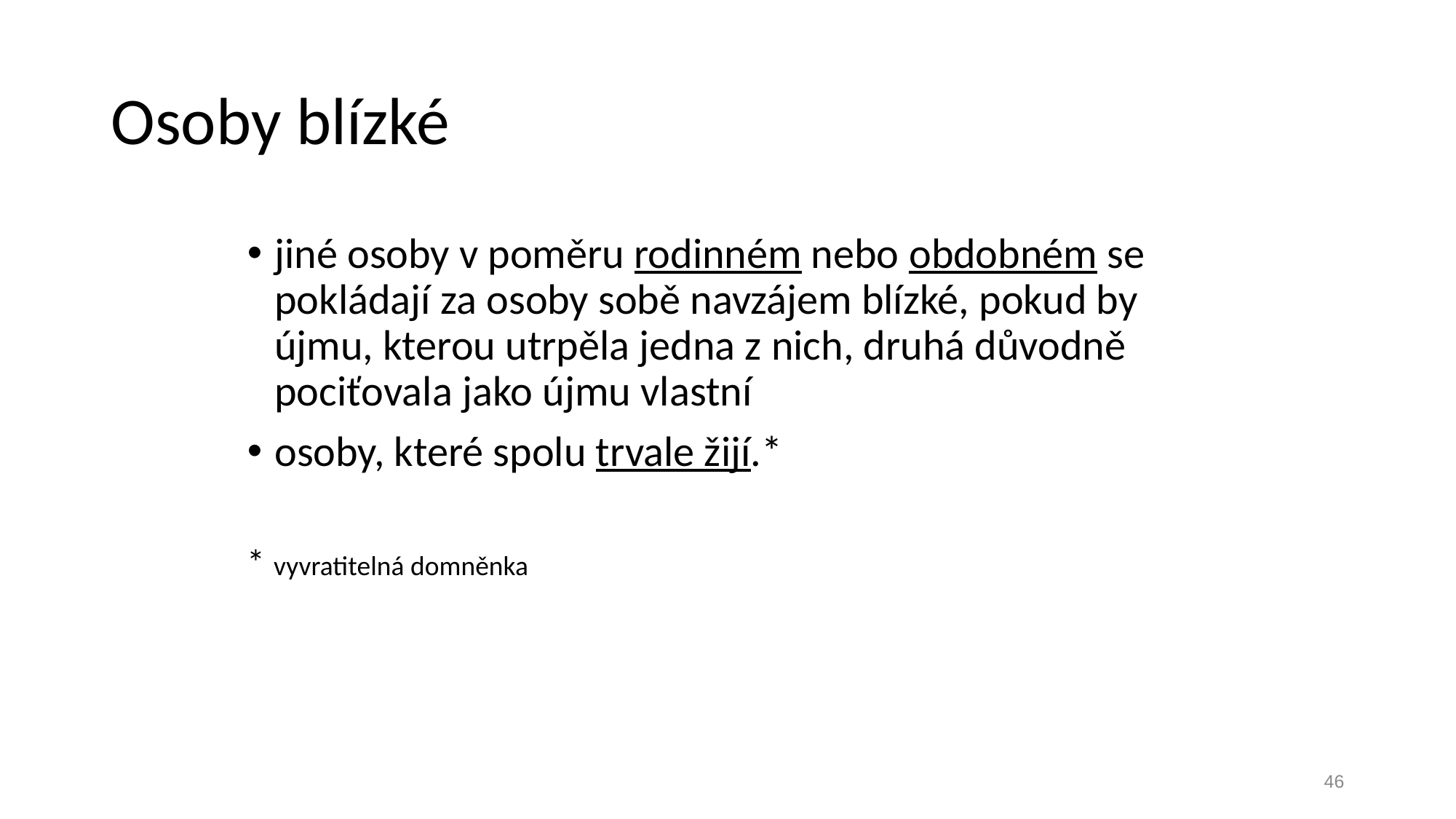

# Osoby blízké

jiné osoby v poměru rodinném nebo obdobném se pokládají za osoby sobě navzájem blízké, pokud by újmu, kterou utrpěla jedna z nich, druhá důvodně pociťovala jako újmu vlastní
osoby, které spolu trvale žijí.*

* vyvratitelná domněnka

46